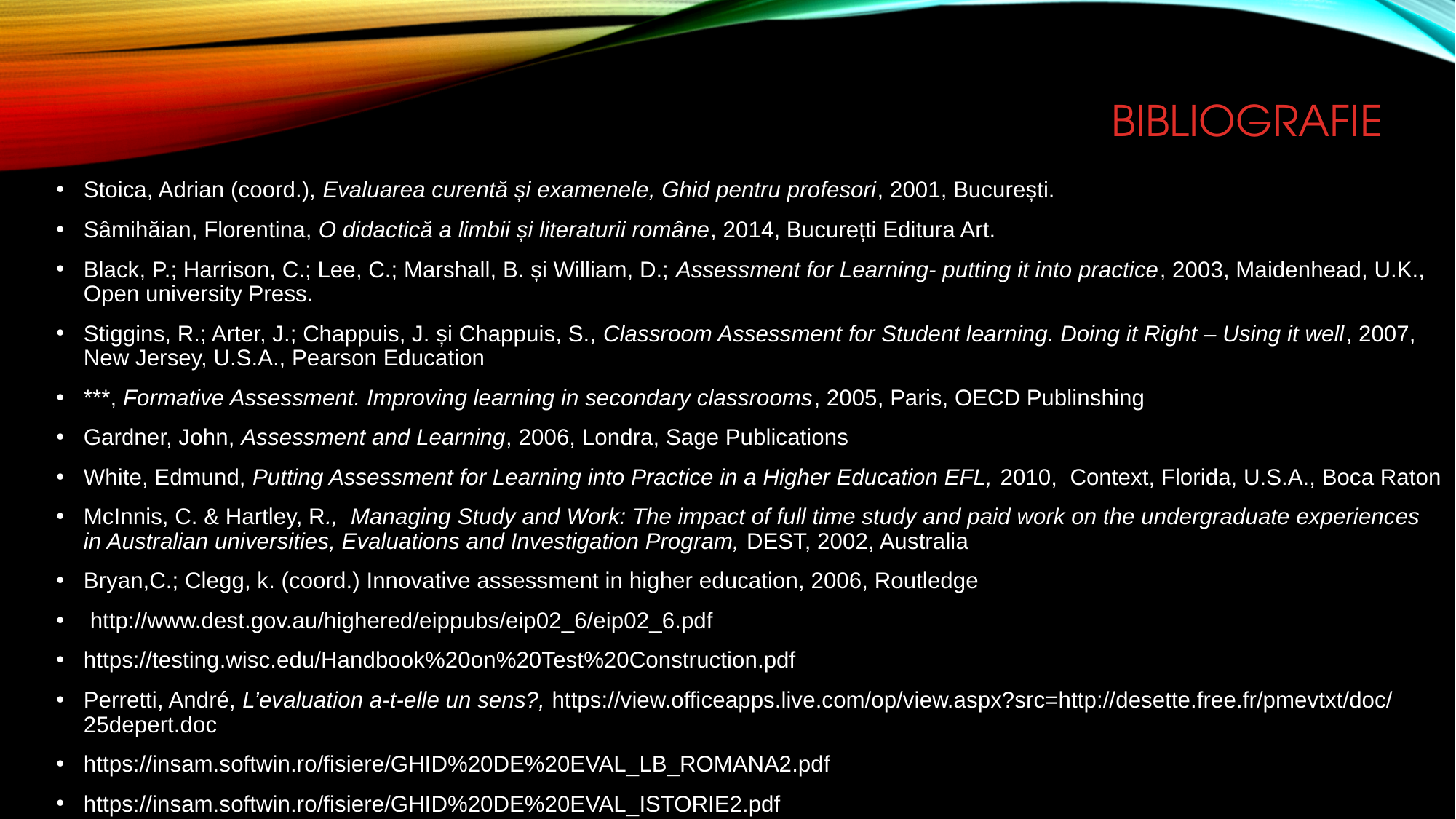

# BIBLIOGRafie
Stoica, Adrian (coord.), Evaluarea curentă și examenele, Ghid pentru profesori, 2001, București.
Sâmihăian, Florentina, O didactică a limbii și literaturii române, 2014, Bucurețti Editura Art.
Black, P.; Harrison, C.; Lee, C.; Marshall, B. și William, D.; Assessment for Learning- putting it into practice, 2003, Maidenhead, U.K., Open university Press.
Stiggins, R.; Arter, J.; Chappuis, J. și Chappuis, S., Classroom Assessment for Student learning. Doing it Right – Using it well, 2007, New Jersey, U.S.A., Pearson Education
***, Formative Assessment. Improving learning in secondary classrooms, 2005, Paris, OECD Publinshing
Gardner, John, Assessment and Learning, 2006, Londra, Sage Publications
White, Edmund, Putting Assessment for Learning into Practice in a Higher Education EFL, 2010,  Context, Florida, U.S.A., Boca Raton
McInnis, C. & Hartley, R.,  Managing Study and Work: The impact of full time study and paid work on the undergraduate experiences in Australian universities, Evaluations and Investigation Program, DEST, 2002, Australia
Bryan,C.; Clegg, k. (coord.) Innovative assessment in higher education, 2006, Routledge
 http://www.dest.gov.au/highered/eippubs/eip02_6/eip02_6.pdf
https://testing.wisc.edu/Handbook%20on%20Test%20Construction.pdf
Perretti, André, L’evaluation a-t-elle un sens?, https://view.officeapps.live.com/op/view.aspx?src=http://desette.free.fr/pmevtxt/doc/25depert.doc
https://insam.softwin.ro/fisiere/GHID%20DE%20EVAL_LB_ROMANA2.pdf
https://insam.softwin.ro/fisiere/GHID%20DE%20EVAL_ISTORIE2.pdf